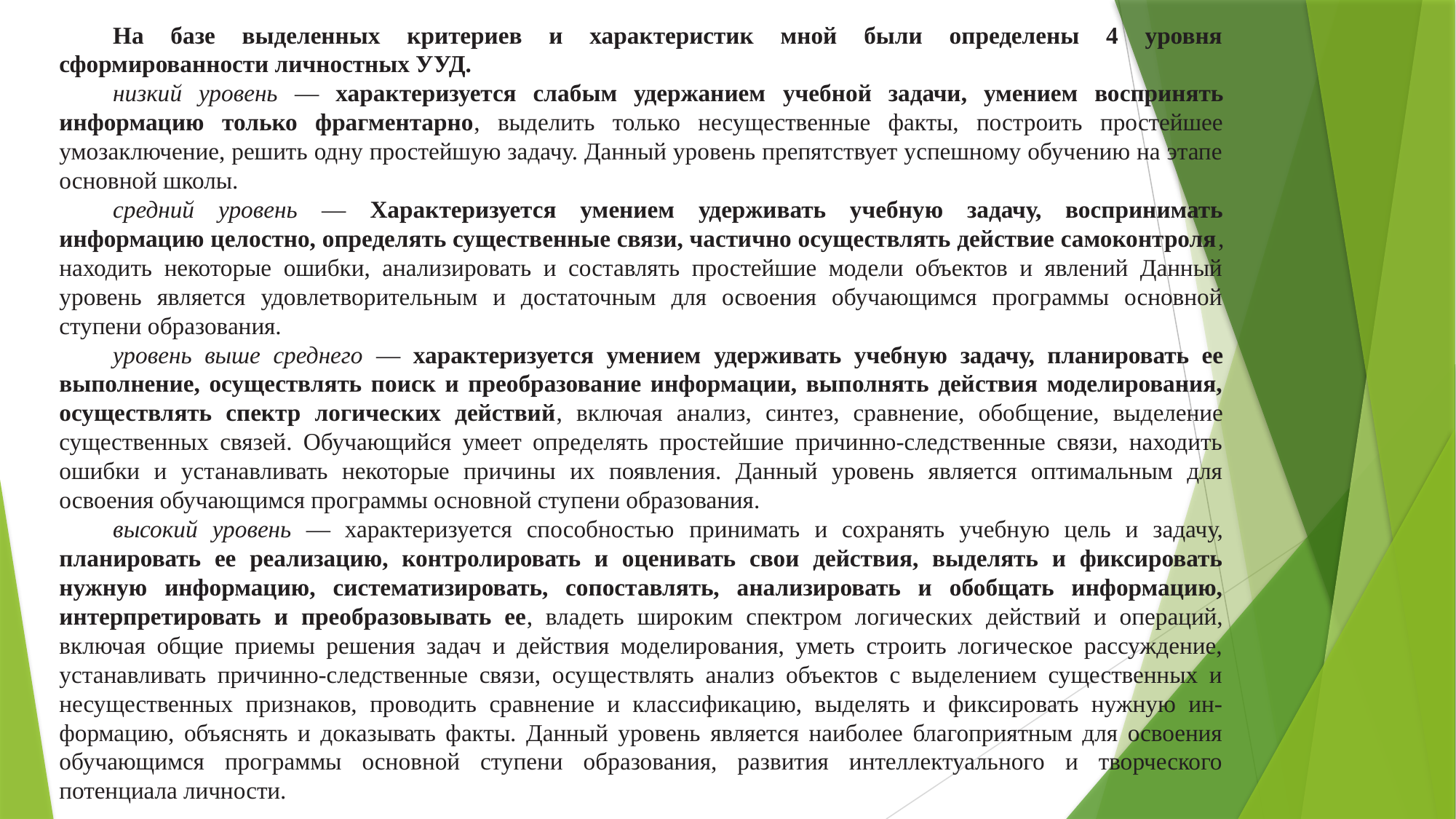

На базе выделенных критериев и характеристик мной были определены 4 уровня сформированности личностных УУД.
низкий уровень — характеризуется слабым удержанием учебной задачи, умением воспринять информацию только фрагментарно, выделить только несущественные факты, построить простейшее умозаключение, решить одну простейшую задачу. Данный уровень препятствует успешному обучению на этапе основной школы.
средний уровень — Характеризуется умением удерживать учебную задачу, воспринимать информацию целостно, определять существенные связи, частично осуществлять действие самоконтроля, находить некоторые ошибки, анализировать и составлять простейшие модели объектов и явлений Данный уровень является удовлетворительным и достаточным для освоения обучающимся программы основной ступени образования.
уровень выше среднего — характеризуется умением удерживать учебную задачу, планировать ее выполнение, осуществлять поиск и преобразование информации, выполнять действия моделирования, осуществлять спектр логических действий, включая анализ, синтез, сравнение, обобщение, выделение существенных связей. Обучающийся умеет определять простейшие причинно-следственные связи, находить ошибки и устанавливать некоторые причины их появления. Данный уровень является оптимальным для освоения обучающимся программы основной ступени образования.
высокий уровень — характеризуется способностью принимать и сохранять учебную цель и задачу, планировать ее реализацию, контролировать и оценивать свои действия, выделять и фиксировать нужную информацию, систематизировать, сопоставлять, анализировать и обобщать информацию, интерпретировать и преобразовывать ее, владеть широким спектром логических действий и операций, включая общие приемы решения задач и действия моделирования, уметь строить логическое рассуждение, устанавливать причинно-следственные связи, осуществлять анализ объектов с выделением существенных и несущественных признаков, проводить сравнение и классификацию, выделять и фиксировать нужную ин- формацию, объяснять и доказывать факты. Данный уровень является наиболее благоприятным для освоения обучающимся программы основной ступени образования, развития интеллектуального и творческого потенциала личности.